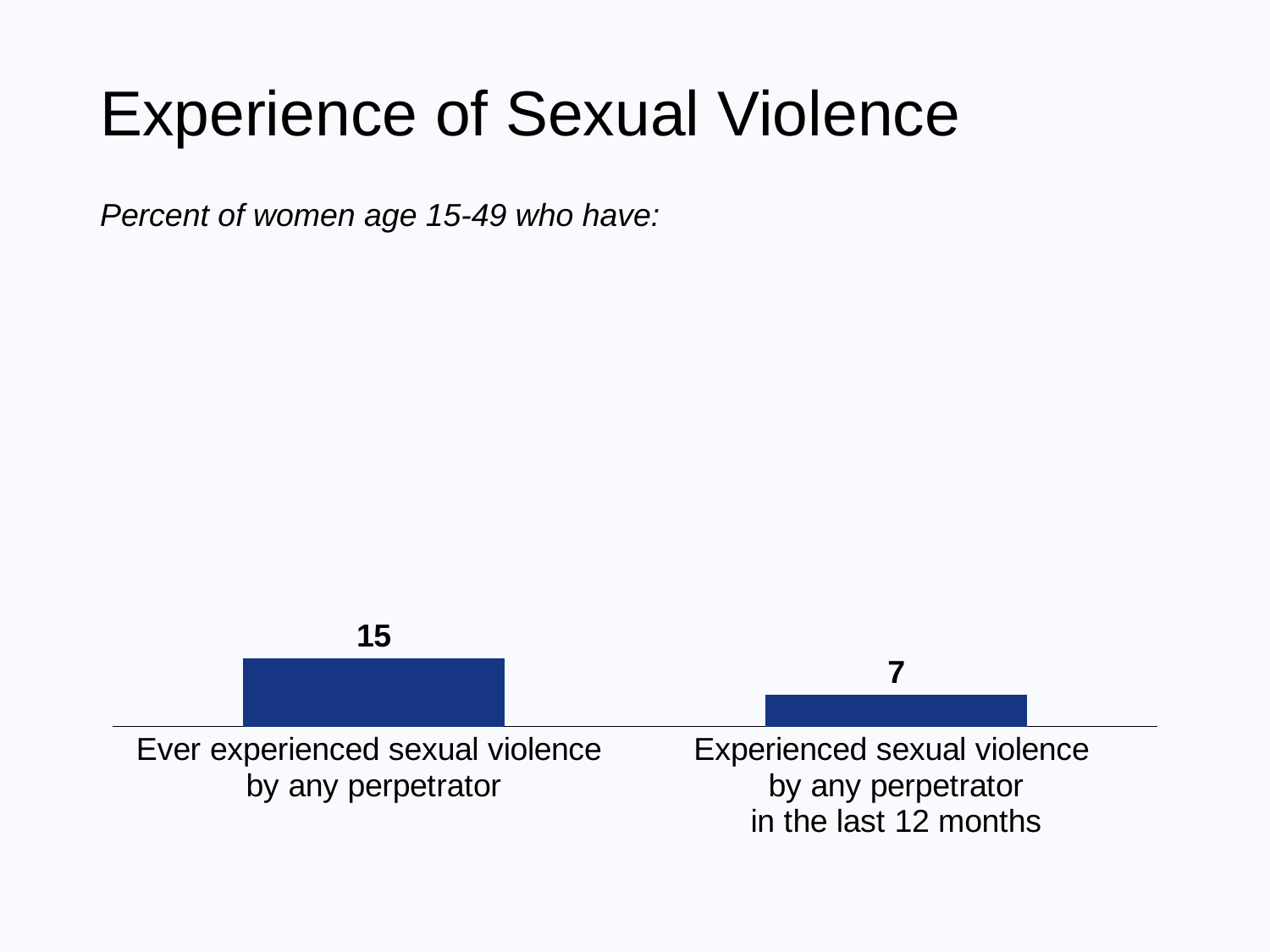

# Experience of Sexual Violence
Percent of women age 15-49 who have:

### Chart

| Category | Women |
|---|---|
| Ever experienced sexual violence
by any perpetrator | 15.0 |
| Experienced sexual violence
by any perpetrator
in the last 12 months | 7.0 |